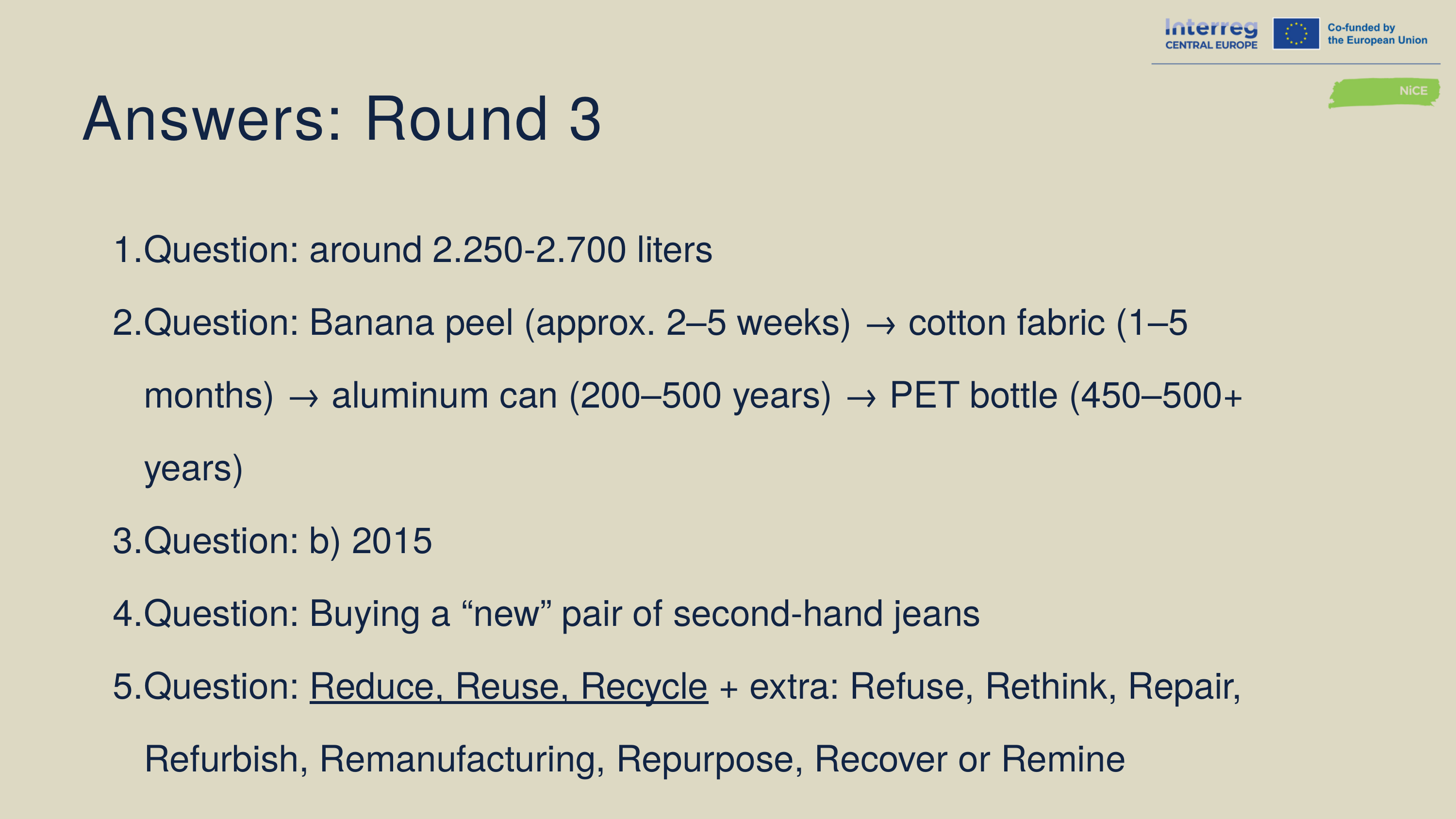

Answers: Round 3
Question: around 2.250-2.700 liters
Question: Banana peel (approx. 2–5 weeks) → cotton fabric (1–5 months) → aluminum can (200–500 years) → PET bottle (450–500+ years)
Question: b) 2015
Question: Buying a “new” pair of second-hand jeans
Question: Reduce, Reuse, Recycle + extra: Refuse, Rethink, Repair, Refurbish, Remanufacturing, Repurpose, Recover or Remine